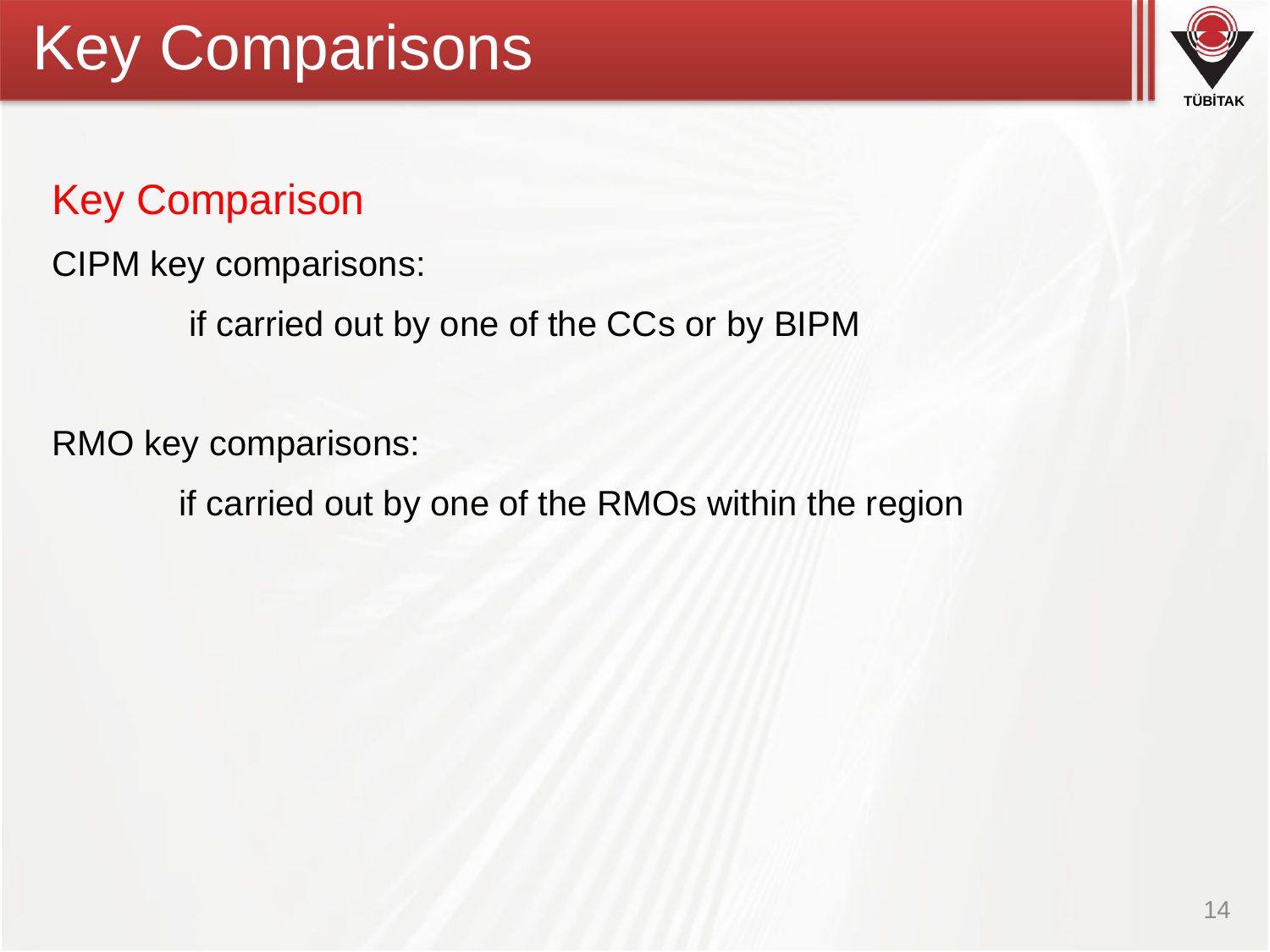

Key Comparisons
Key Comparison
CIPM key comparisons:
	 if carried out by one of the CCs or by BIPM

RMO key comparisons:
	if carried out by one of the RMOs within the region

14